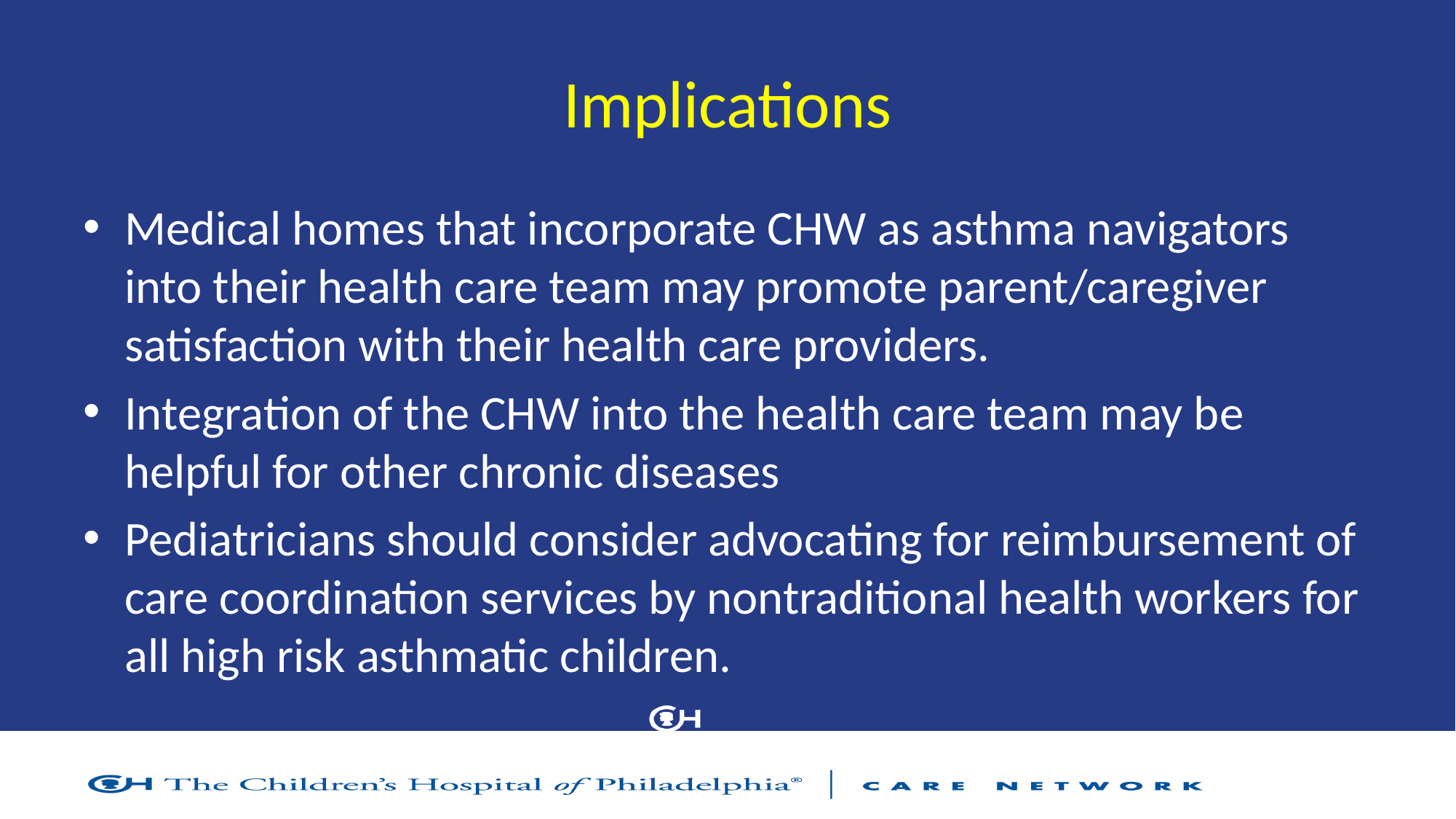

# Implications
Medical homes that incorporate CHW as asthma navigators into their health care team may promote parent/caregiver satisfaction with their health care providers.
Integration of the CHW into the health care team may be helpful for other chronic diseases
Pediatricians should consider advocating for reimbursement of care coordination services by nontraditional health workers for all high risk asthmatic children.